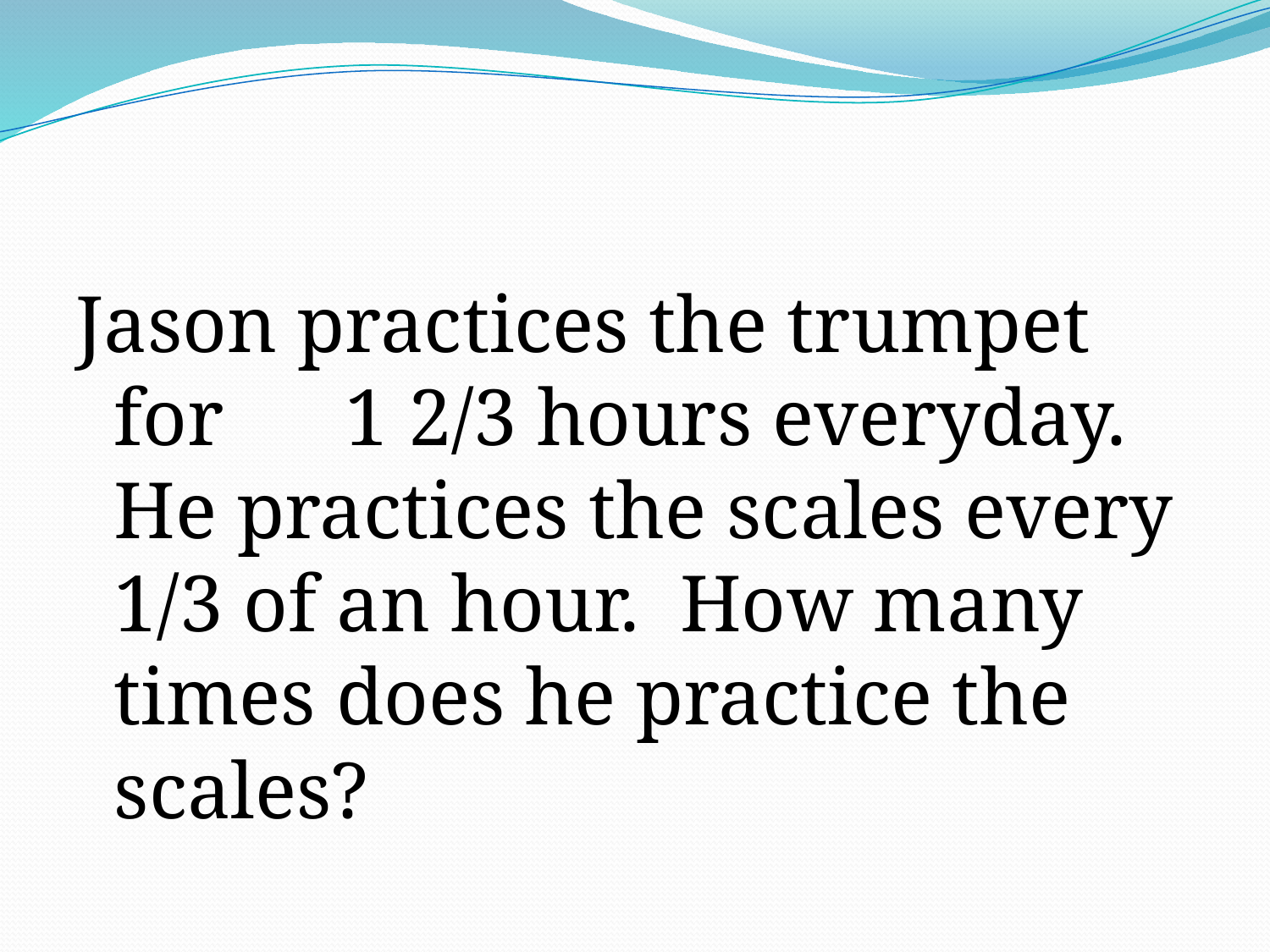

#
Jason practices the trumpet for      1 2/3 hours everyday.  He practices the scales every 1/3 of an hour.  How many times does he practice the scales?